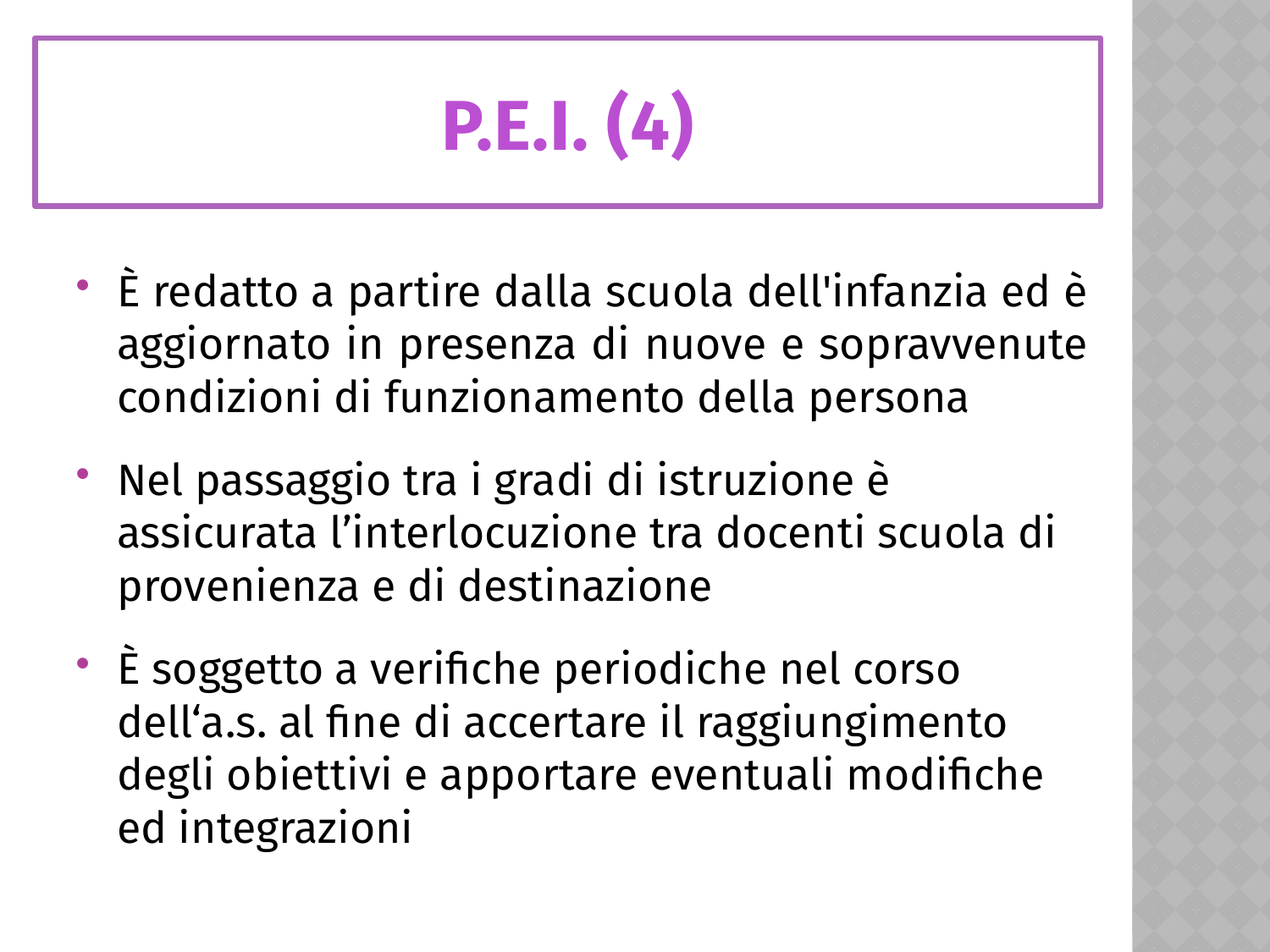

P.E.I. (4)
È redatto a partire dalla scuola dell'infanzia ed è aggiornato in presenza di nuove e sopravvenute condizioni di funzionamento della persona
Nel passaggio tra i gradi di istruzione è assicurata l’interlocuzione tra docenti scuola di provenienza e di destinazione
È soggetto a verifiche periodiche nel corso dell‘a.s. al fine di accertare il raggiungimento degli obiettivi e apportare eventuali modifiche ed integrazioni